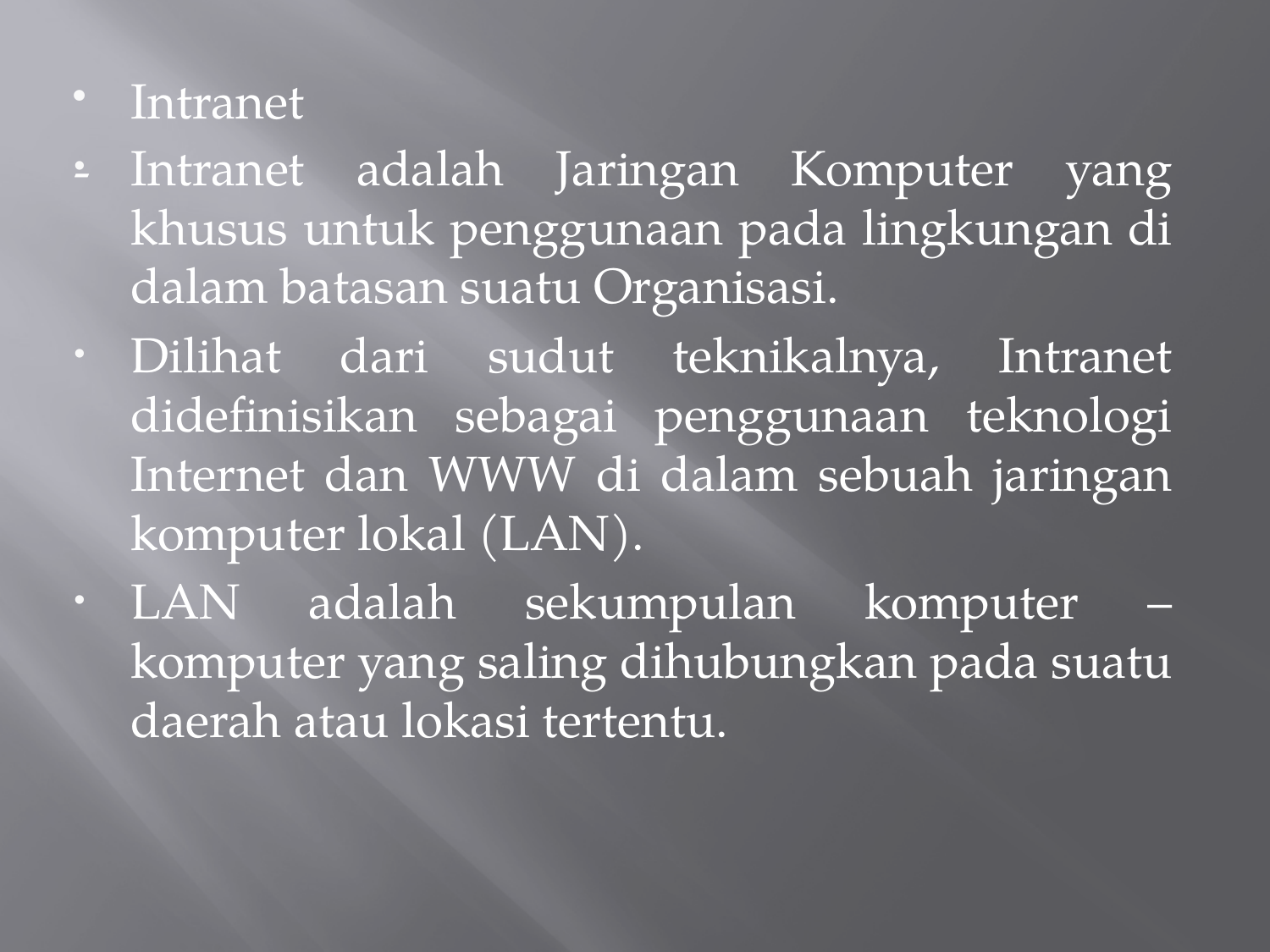

Intranet
-
Intranet adalah Jaringan Komputer yang khusus untuk penggunaan pada lingkungan di dalam batasan suatu Organisasi.
Dilihat dari sudut teknikalnya, Intranet didefinisikan sebagai penggunaan teknologi Internet dan WWW di dalam sebuah jaringan komputer lokal (LAN).
LAN adalah sekumpulan komputer – komputer yang saling dihubungkan pada suatu daerah atau lokasi tertentu.